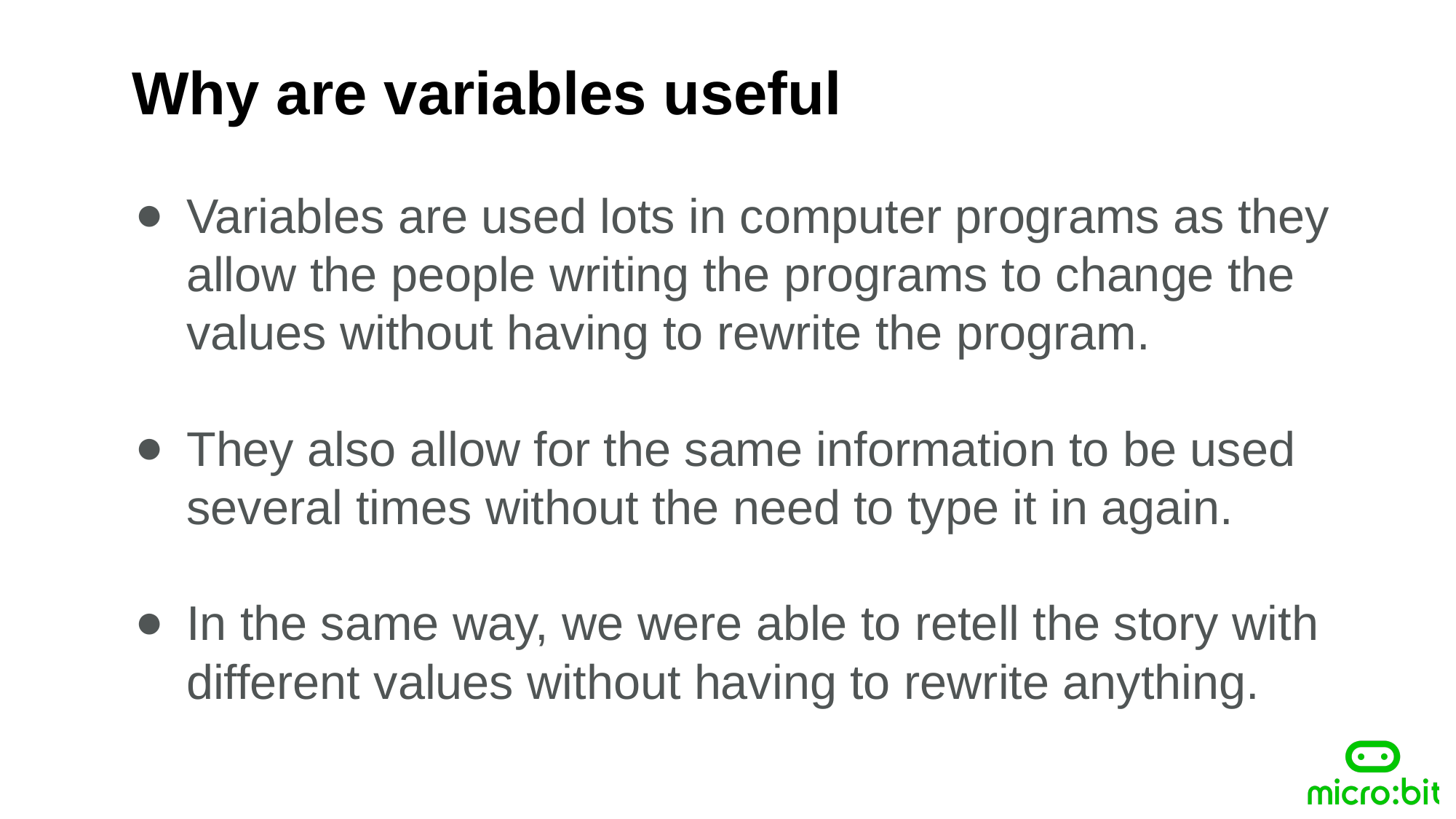

Why are variables useful

Variables are used lots in computer programs as they allow the people writing the programs to change the values without having to rewrite the program.

They also allow for the same information to be used several times without the need to type it in again.

In the same way, we were able to retell the story with different values without having to rewrite anything.